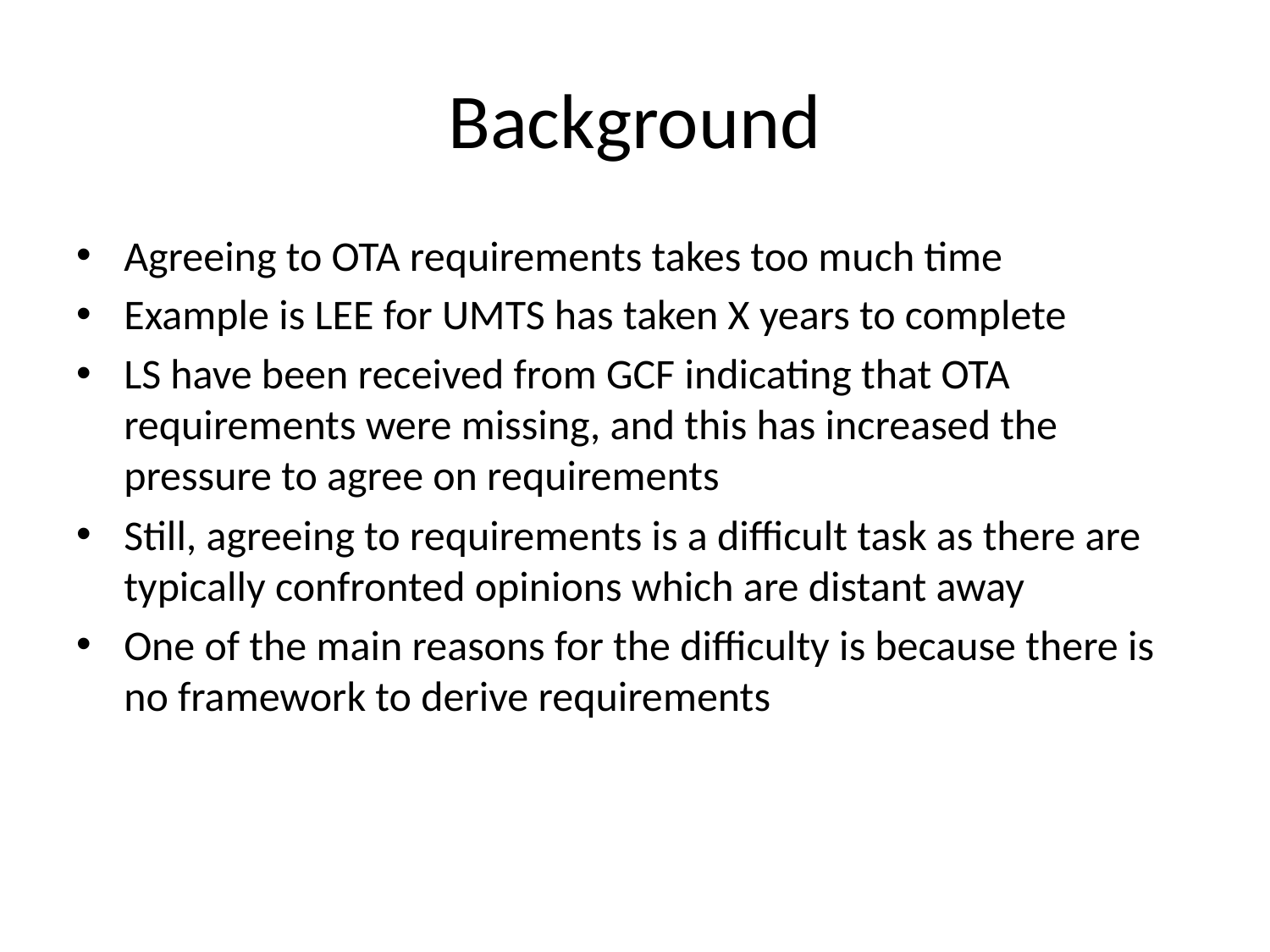

# Background
Agreeing to OTA requirements takes too much time
Example is LEE for UMTS has taken X years to complete
LS have been received from GCF indicating that OTA requirements were missing, and this has increased the pressure to agree on requirements
Still, agreeing to requirements is a difficult task as there are typically confronted opinions which are distant away
One of the main reasons for the difficulty is because there is no framework to derive requirements